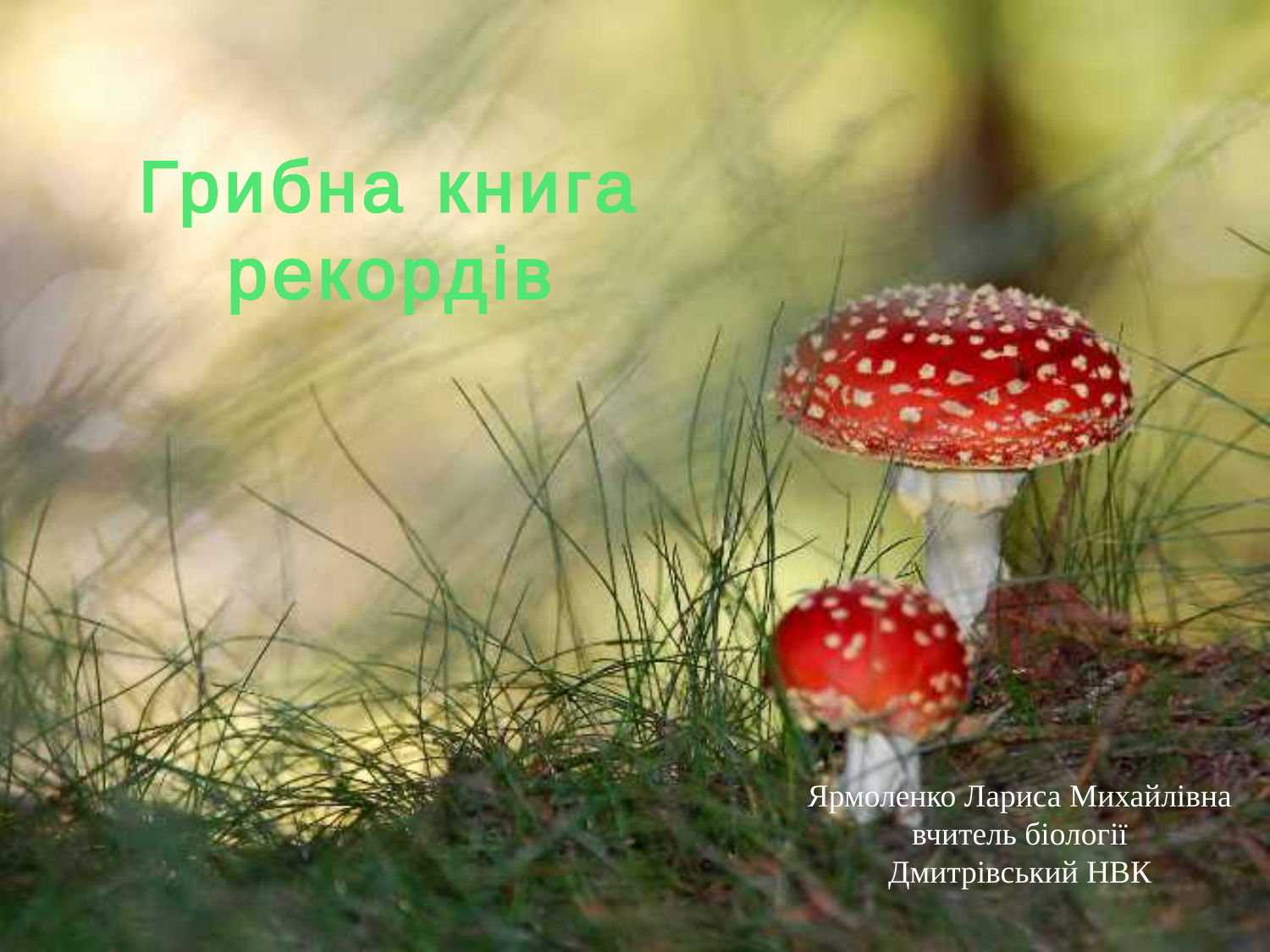

# Грибна книга рекордів
Ярмоленко Лариса Михайлівна
вчитель біології
Дмитрівський НВК